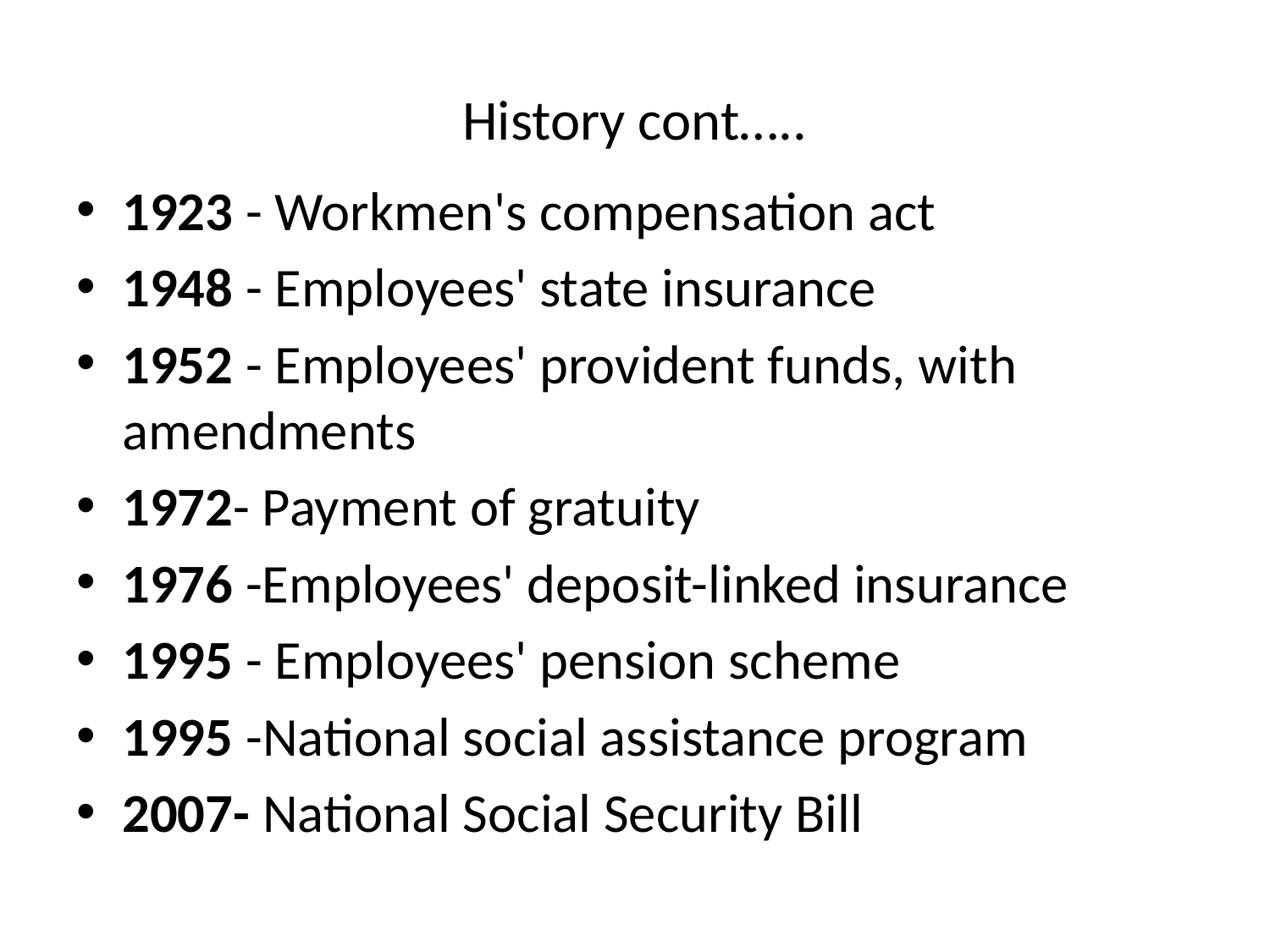

# History cont…..
1923 - Workmen's compensation act
1948 - Employees' state insurance
1952 - Employees' provident funds, with amendments
1972- Payment of gratuity
1976 -Employees' deposit-linked insurance
1995 - Employees' pension scheme
1995 -National social assistance program
2007- National Social Security Bill